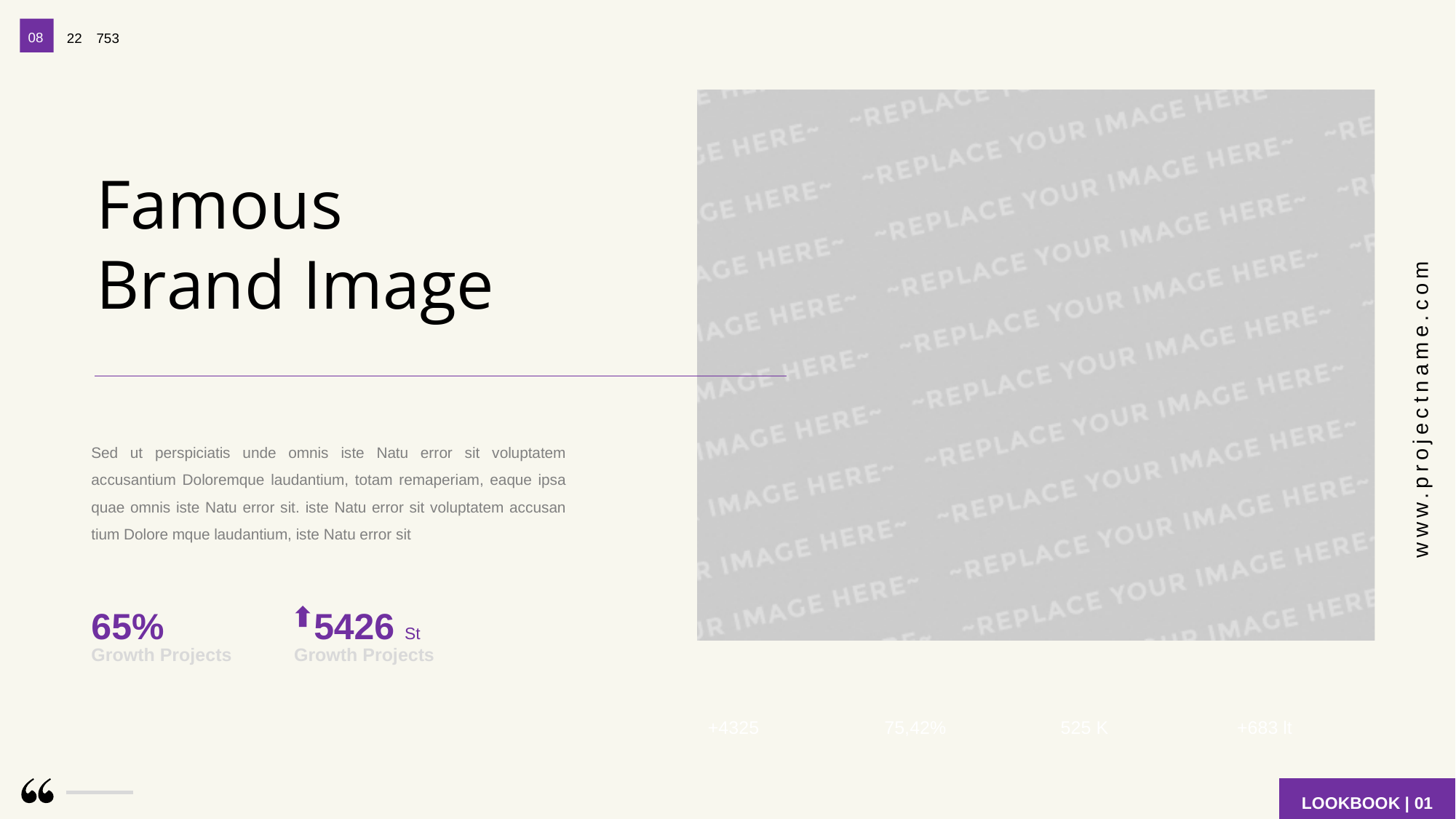

08
22
753
Famous
Brand Image
www.projectname.com
Sed ut perspiciatis unde omnis iste Natu error sit voluptatem accusantium Doloremque laudantium, totam remaperiam, eaque ipsa quae omnis iste Natu error sit. iste Natu error sit voluptatem accusan tium Dolore mque laudantium, iste Natu error sit
65%
5426 St

Growth Projects
Growth Projects
+4325
75,42%
525 K
+683 lt

LOOKBOOK | 01